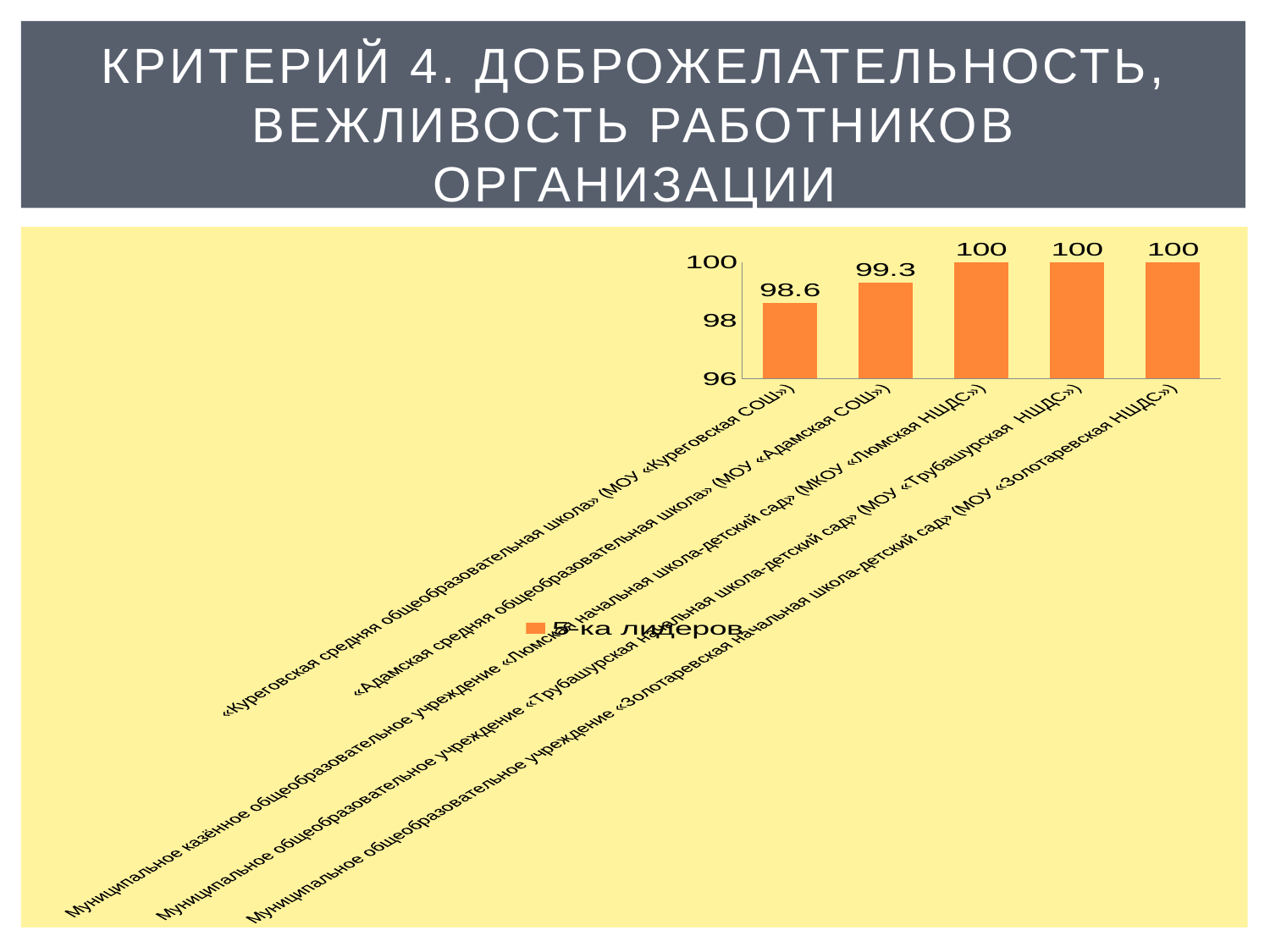

# КРИТЕРИЙ 4. ДОБРОЖЕЛАТЕЛЬНОСТЬ, ВЕЖЛИВОСТЬ РАБОТНИКОВ ОРГАНИЗАЦИИ

### Chart

| Category | 5-ка лидеров |
|---|---|
| «Куреговская средняя общеобразовательная школа» (МОУ «Куреговская СОШ») | 98.6 |
| «Адамская средняя общеобразовательная школа» (МОУ «Адамская СОШ») | 99.3 |
| Муниципальное казённое общеобразовательное учреждение «Люмская начальная школа-детский сад» (МКОУ «Люмская НШДС») | 100.0 |
| Муниципальное общеобразовательное учреждение «Трубашурская начальная школа-детский сад» (МОУ «Трубашурская  НШДС») | 100.0 |
| Муниципальное общеобразовательное учреждение «Золотаревская начальная школа-детский сад» (МОУ «Золотаревская НШДС») | 100.0 |